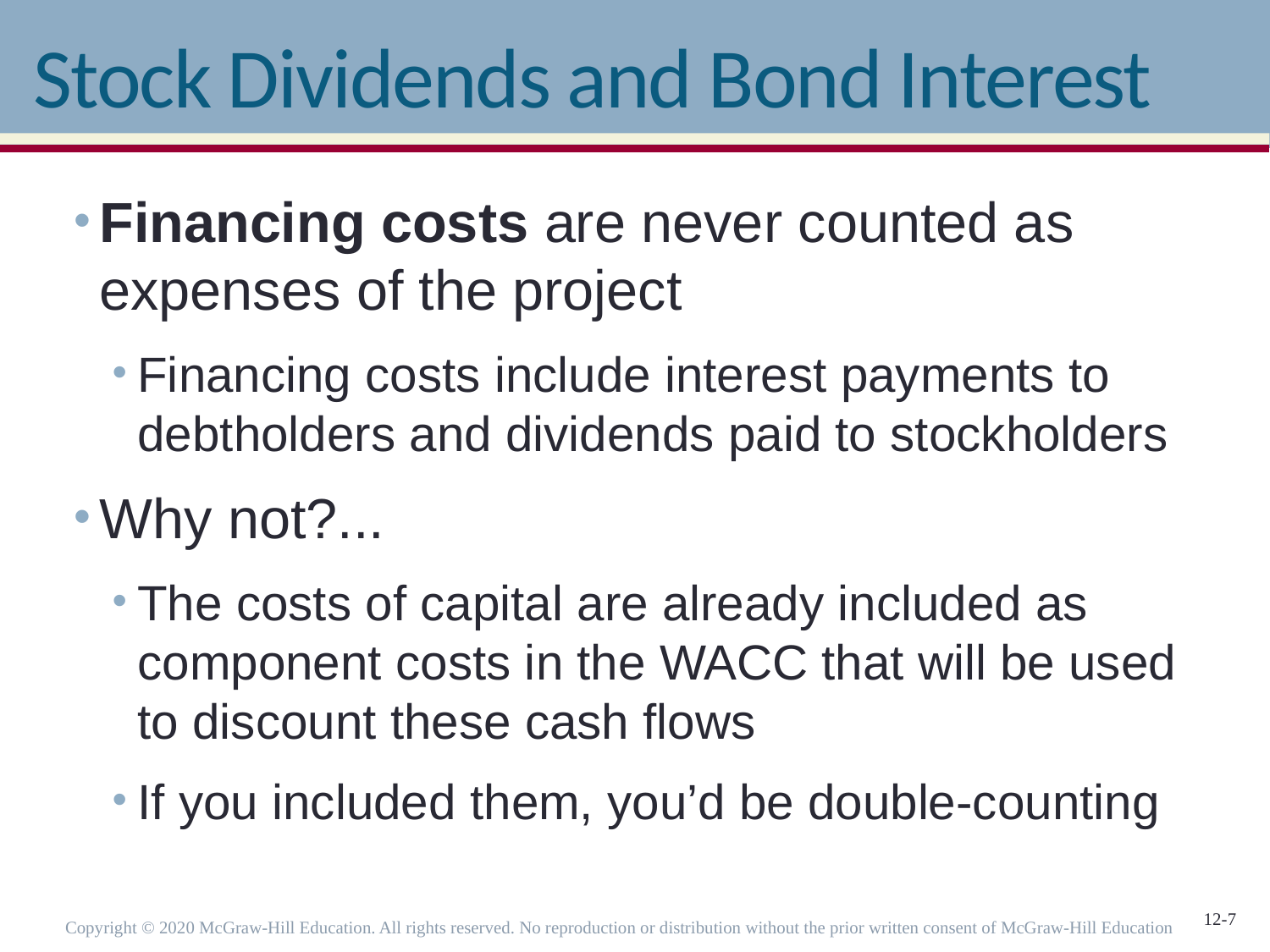

# Stock Dividends and Bond Interest
Financing costs are never counted as expenses of the project
Financing costs include interest payments to debtholders and dividends paid to stockholders
Why not?...
The costs of capital are already included as component costs in the WACC that will be used to discount these cash flows
If you included them, you’d be double-counting
Copyright © 2020 McGraw-Hill Education. All rights reserved. No reproduction or distribution without the prior written consent of McGraw-Hill Education